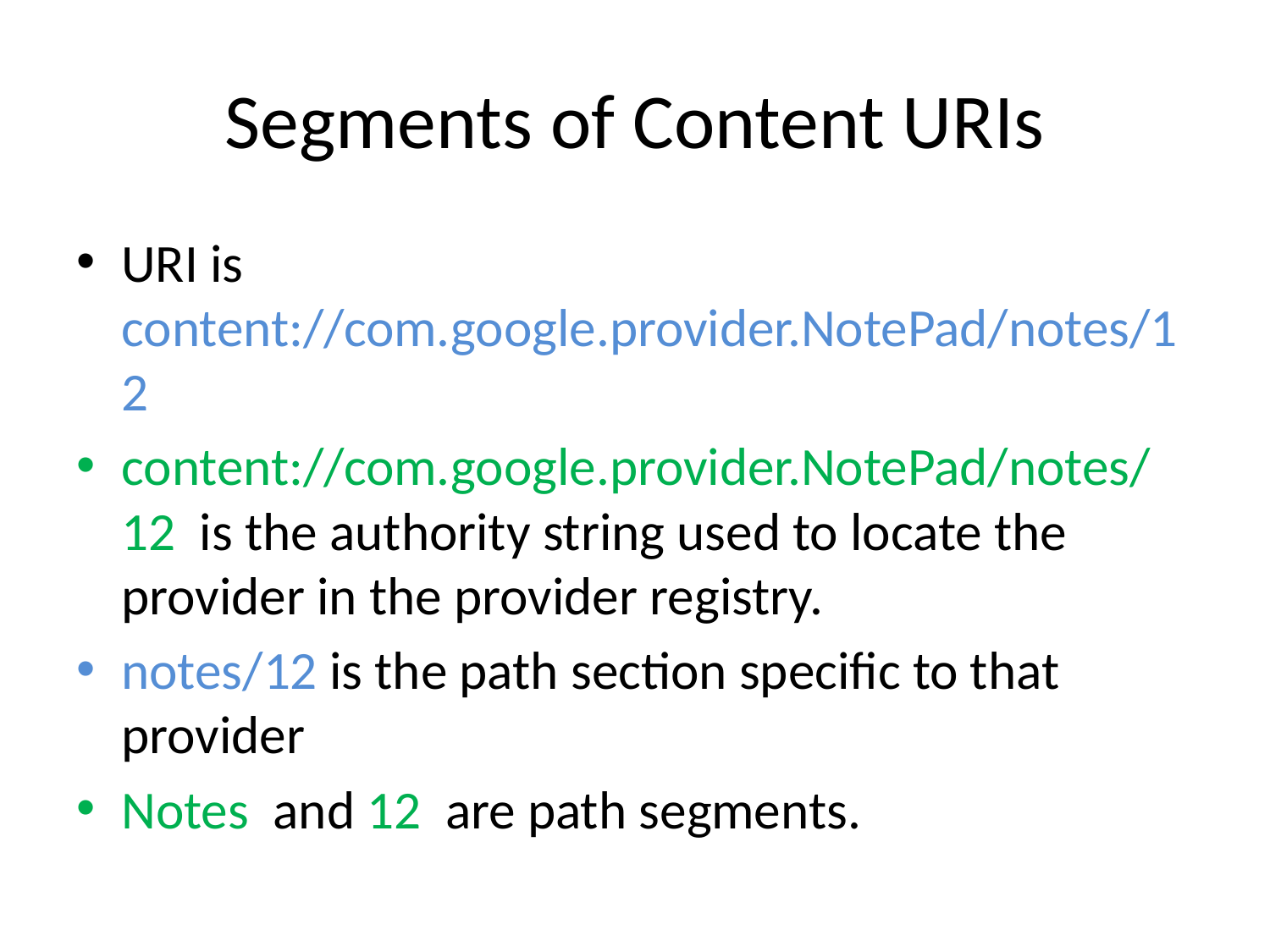

# Segments of Content URIs
URI is content://com.google.provider.NotePad/notes/12
content://com.google.provider.NotePad/notes/12  is the authority string used to locate the provider in the provider registry.
notes/12 is the path section specific to that provider
Notes  and 12  are path segments.